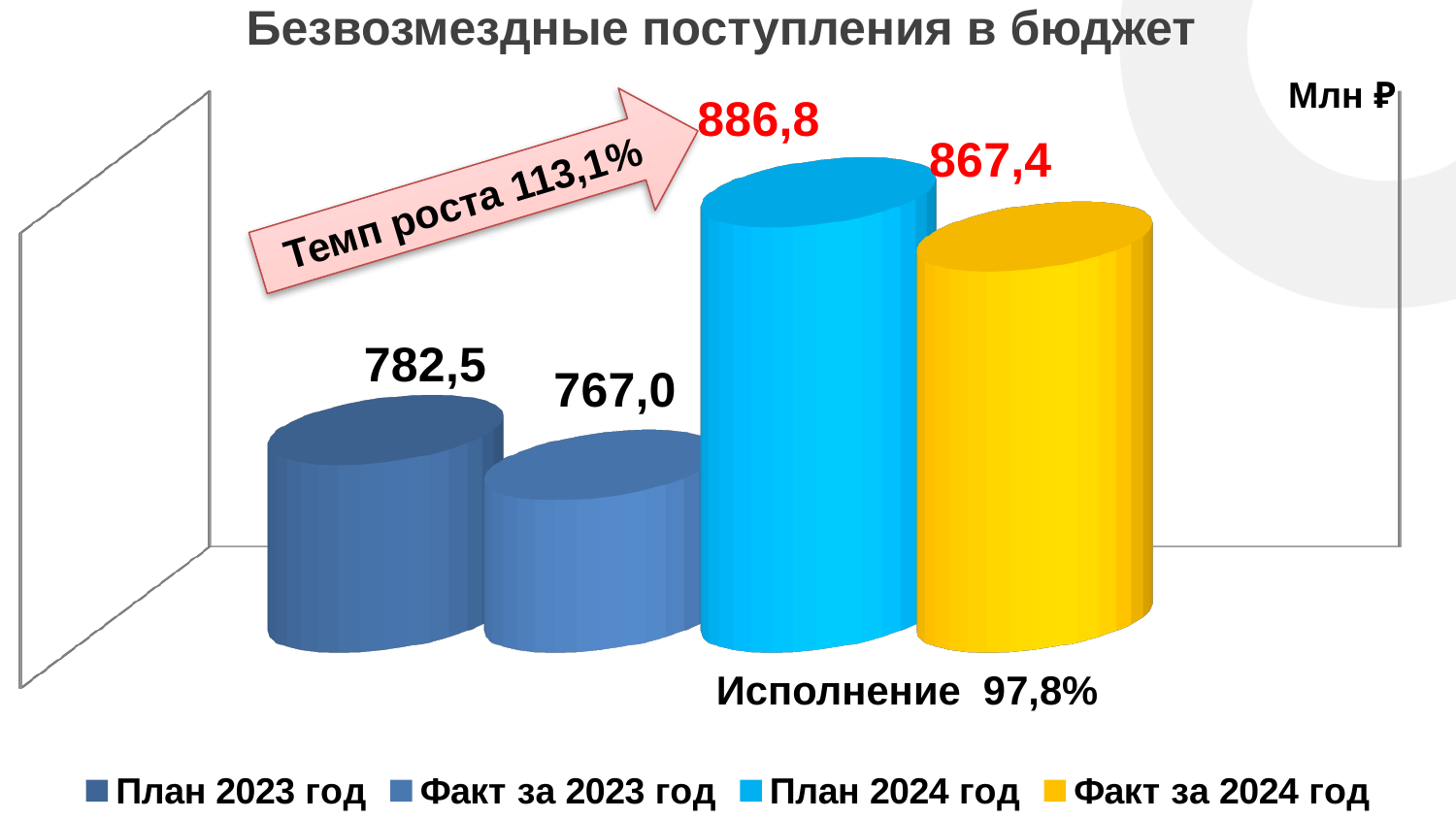

# Безвозмездные поступления в бюджет

[unsupported chart]

Млн ₽
Темп роста 113,1%
Исполнение  97,8%